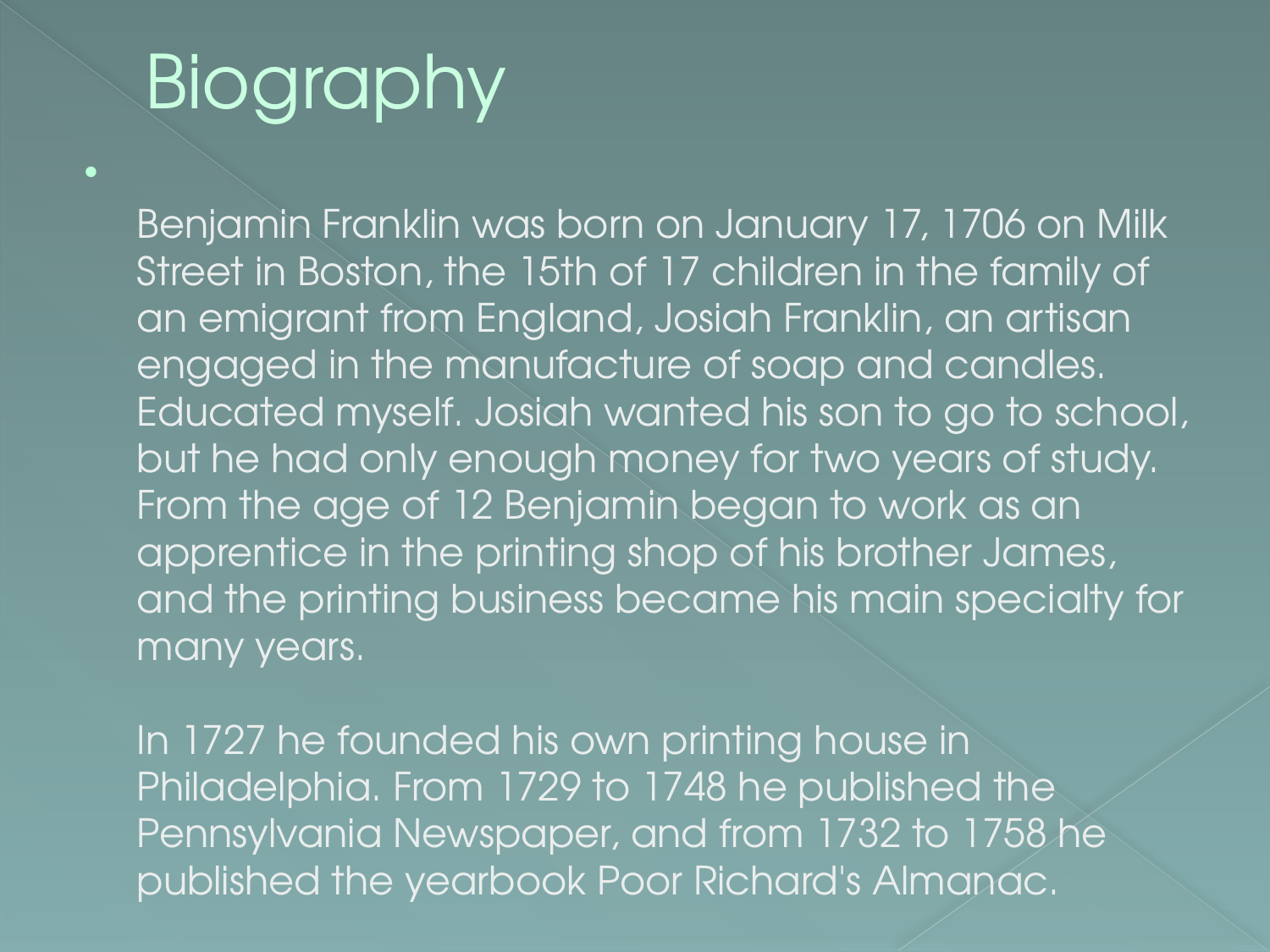

# Biography
Benjamin Franklin was born on January 17, 1706 on Milk Street in Boston, the 15th of 17 children in the family of an emigrant from England, Josiah Franklin, an artisan engaged in the manufacture of soap and candles. Educated myself. Josiah wanted his son to go to school, but he had only enough money for two years of study. From the age of 12 Benjamin began to work as an apprentice in the printing shop of his brother James, and the printing business became his main specialty for many years.
In 1727 he founded his own printing house in Philadelphia. From 1729 to 1748 he published the Pennsylvania Newspaper, and from 1732 to 1758 he published the yearbook Poor Richard's Almanac.